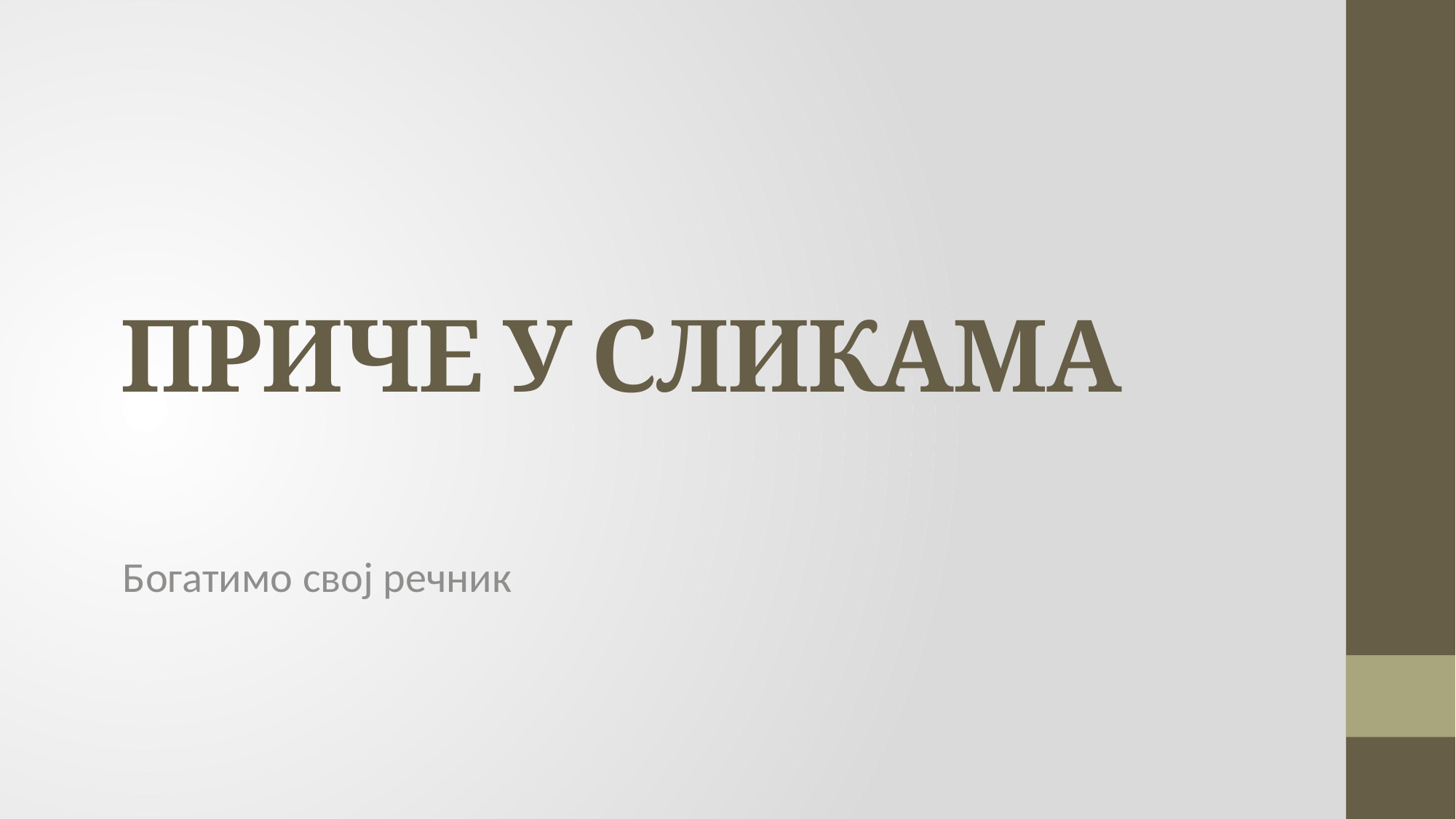

# ПРИЧЕ У СЛИКАМА
Богатимо свој речник